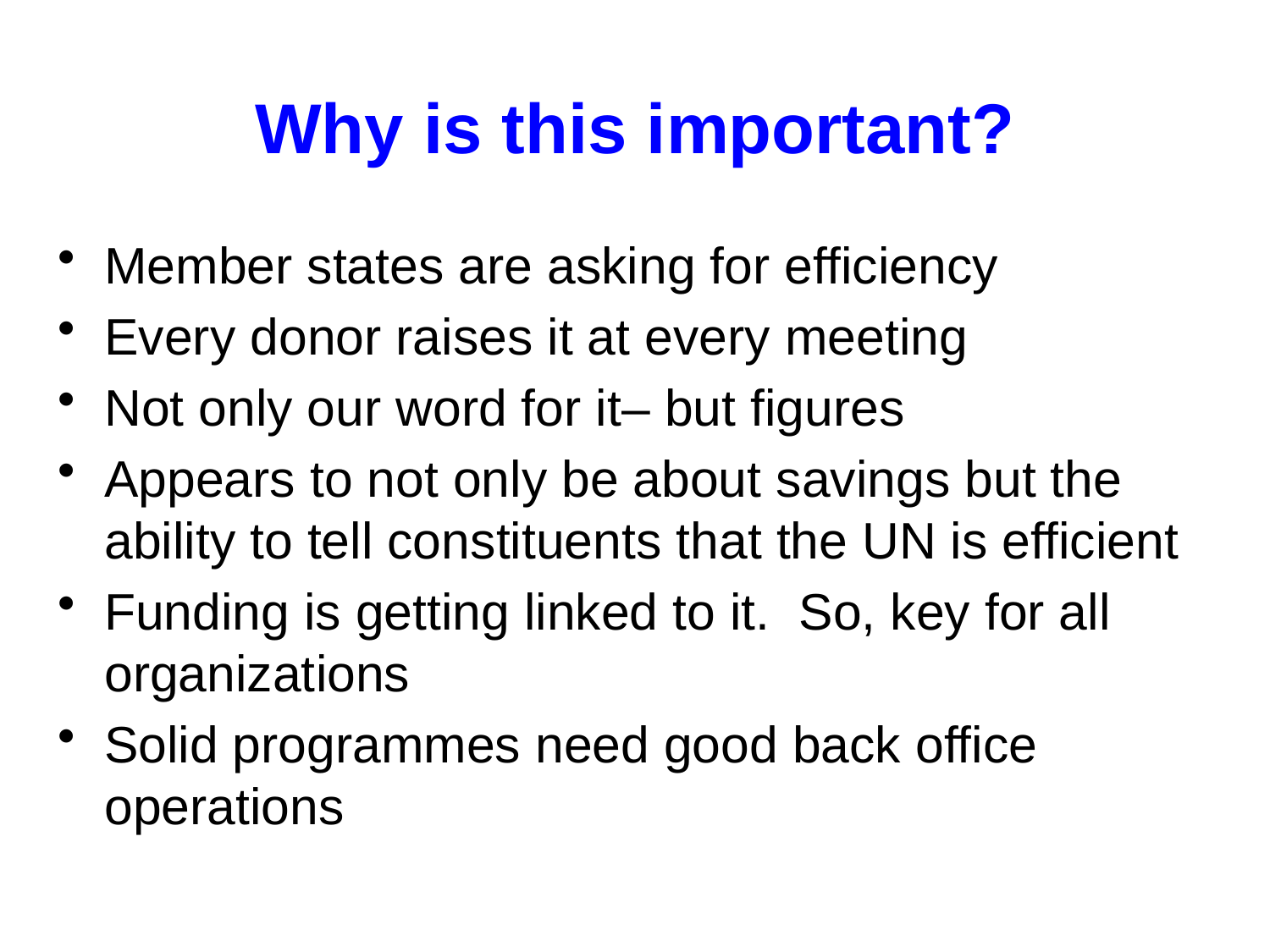

# Why is this important?
Member states are asking for efficiency
Every donor raises it at every meeting
Not only our word for it– but figures
Appears to not only be about savings but the ability to tell constituents that the UN is efficient
Funding is getting linked to it.  So, key for all organizations
Solid programmes need good back office operations